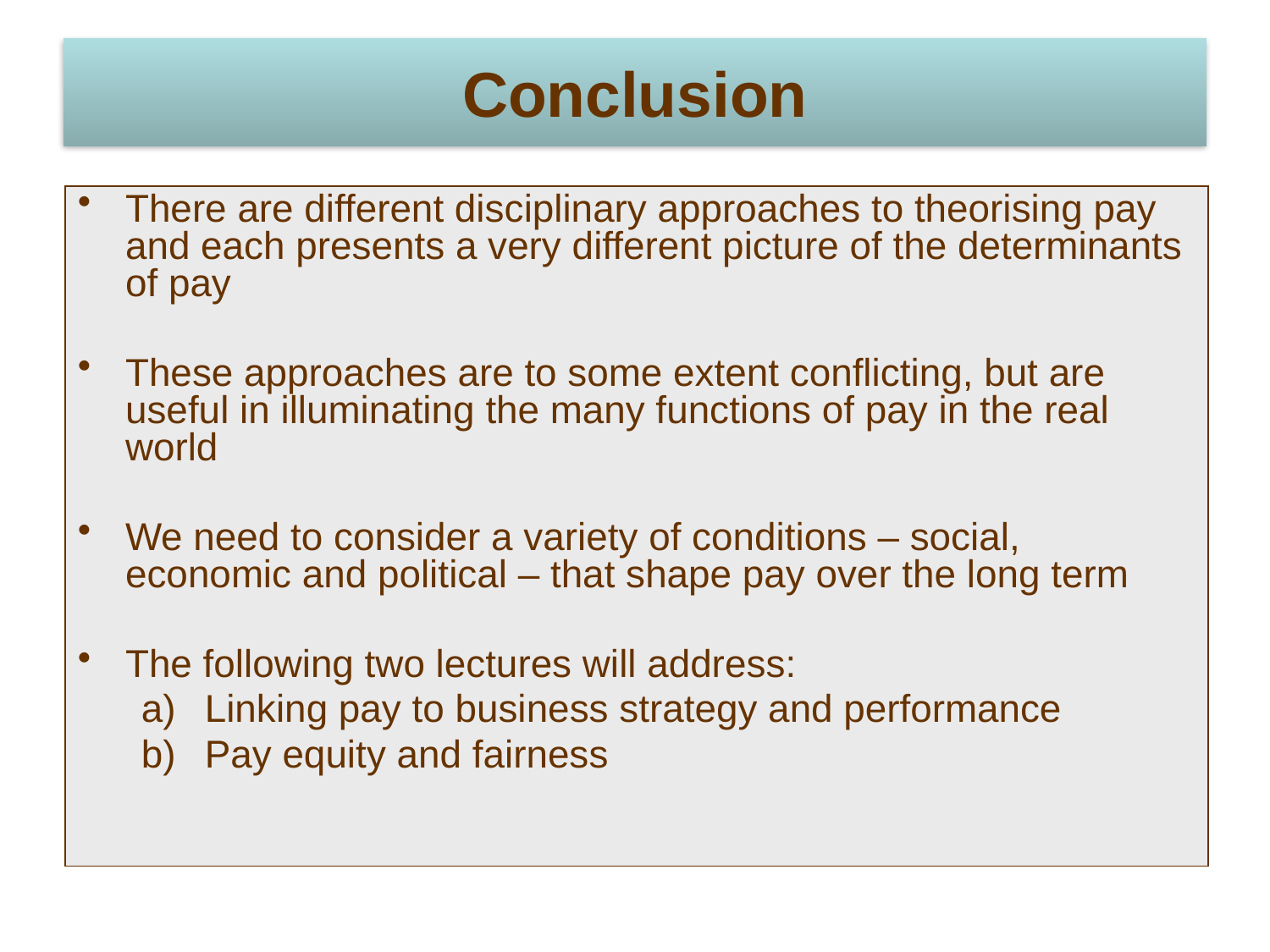

# Conclusion
There are different disciplinary approaches to theorising pay and each presents a very different picture of the determinants of pay

These approaches are to some extent conflicting, but are useful in illuminating the many functions of pay in the real world

We need to consider a variety of conditions – social, economic and political – that shape pay over the long term

The following two lectures will address:
Linking pay to business strategy and performance
Pay equity and fairness